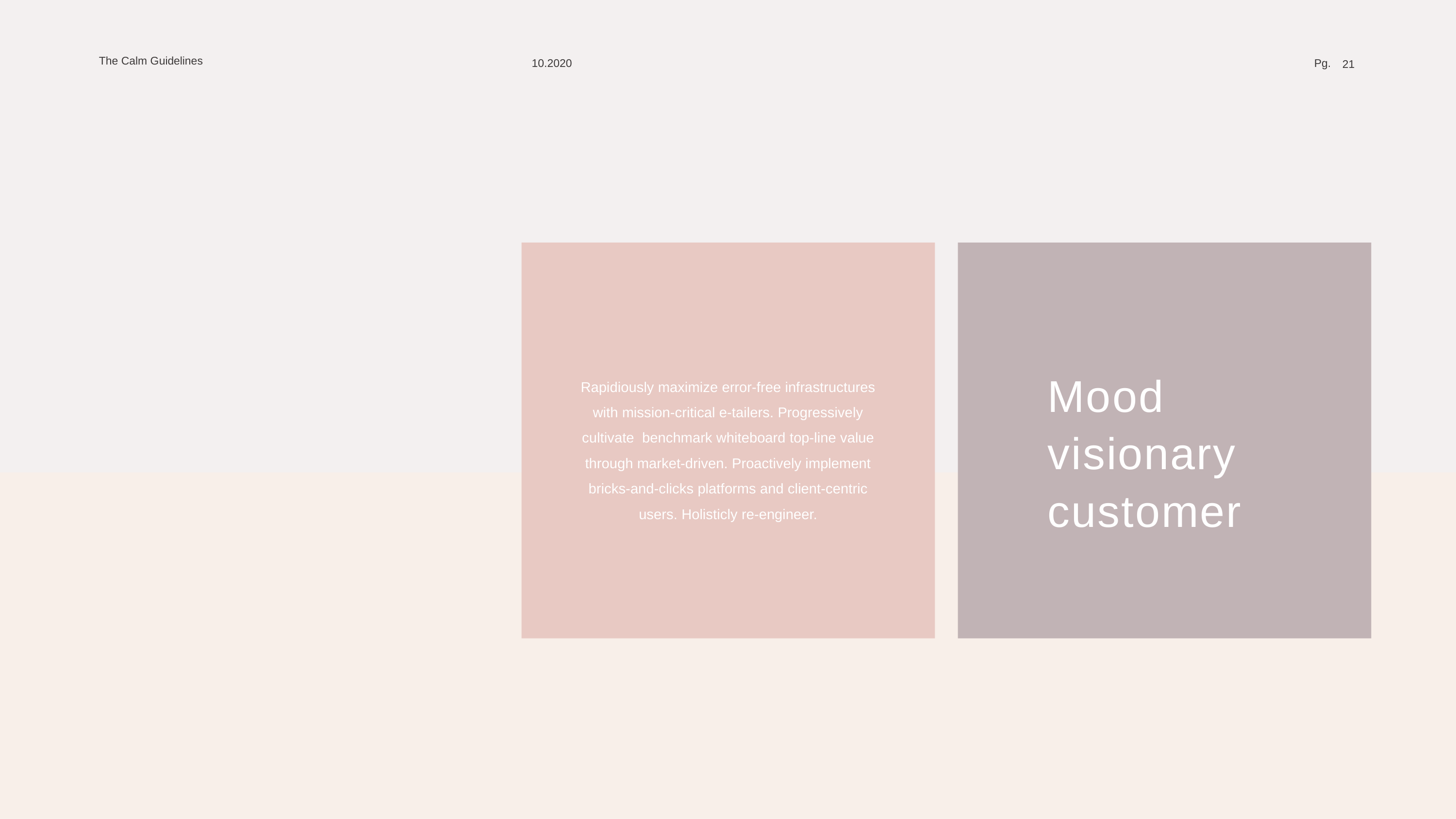

Mood visionary customer
Rapidiously maximize error-free infrastructures with mission-critical e-tailers. Progressively cultivate  benchmark whiteboard top-line value through market-driven. Proactively implement bricks-and-clicks platforms and client-centric users. Holisticly re-engineer.